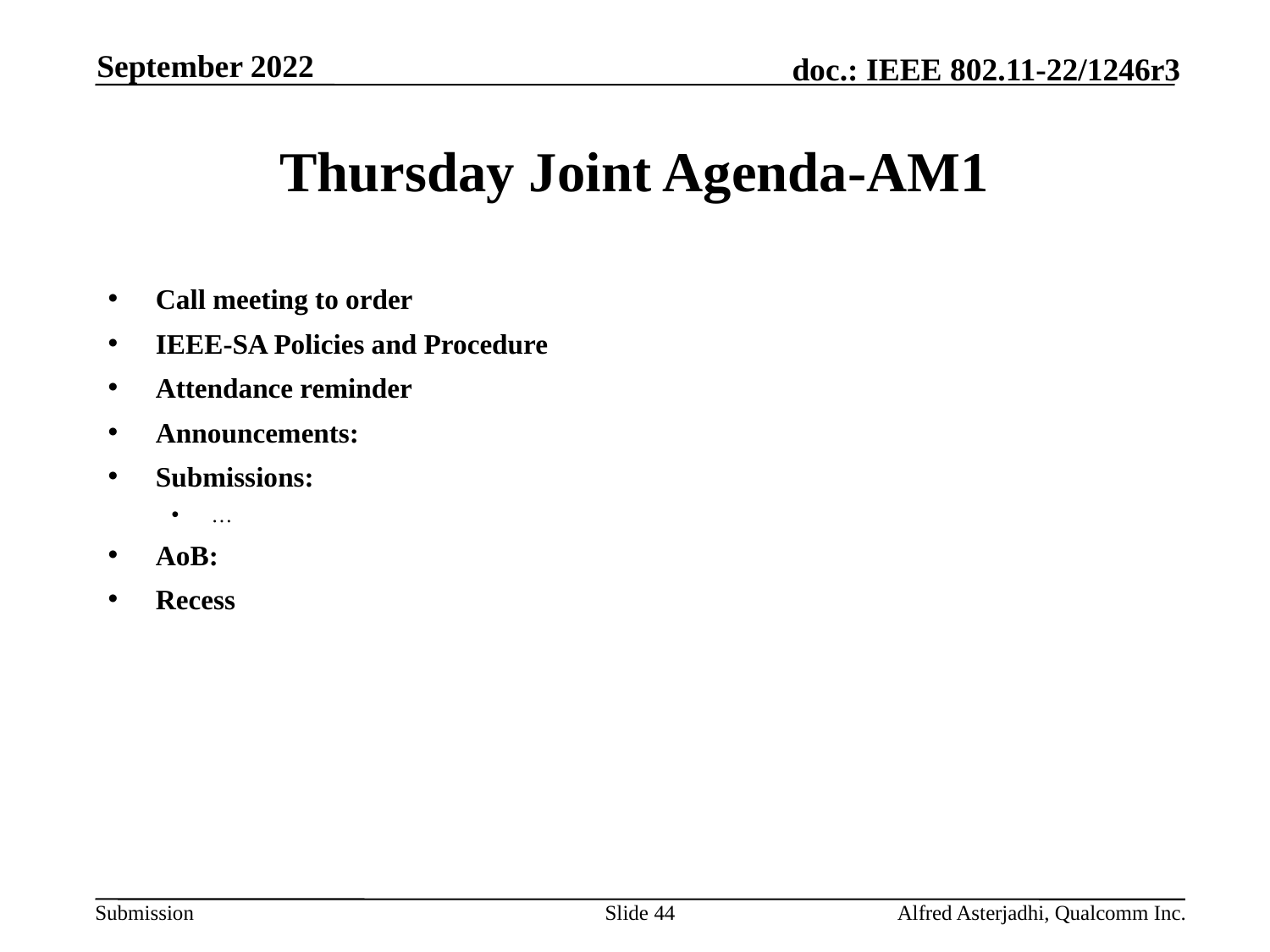

September 2022
# Thursday Joint Agenda-AM1
Call meeting to order
IEEE-SA Policies and Procedure
Attendance reminder
Announcements:
Submissions:
…
AoB:
Recess
Slide 44
Alfred Asterjadhi, Qualcomm Inc.